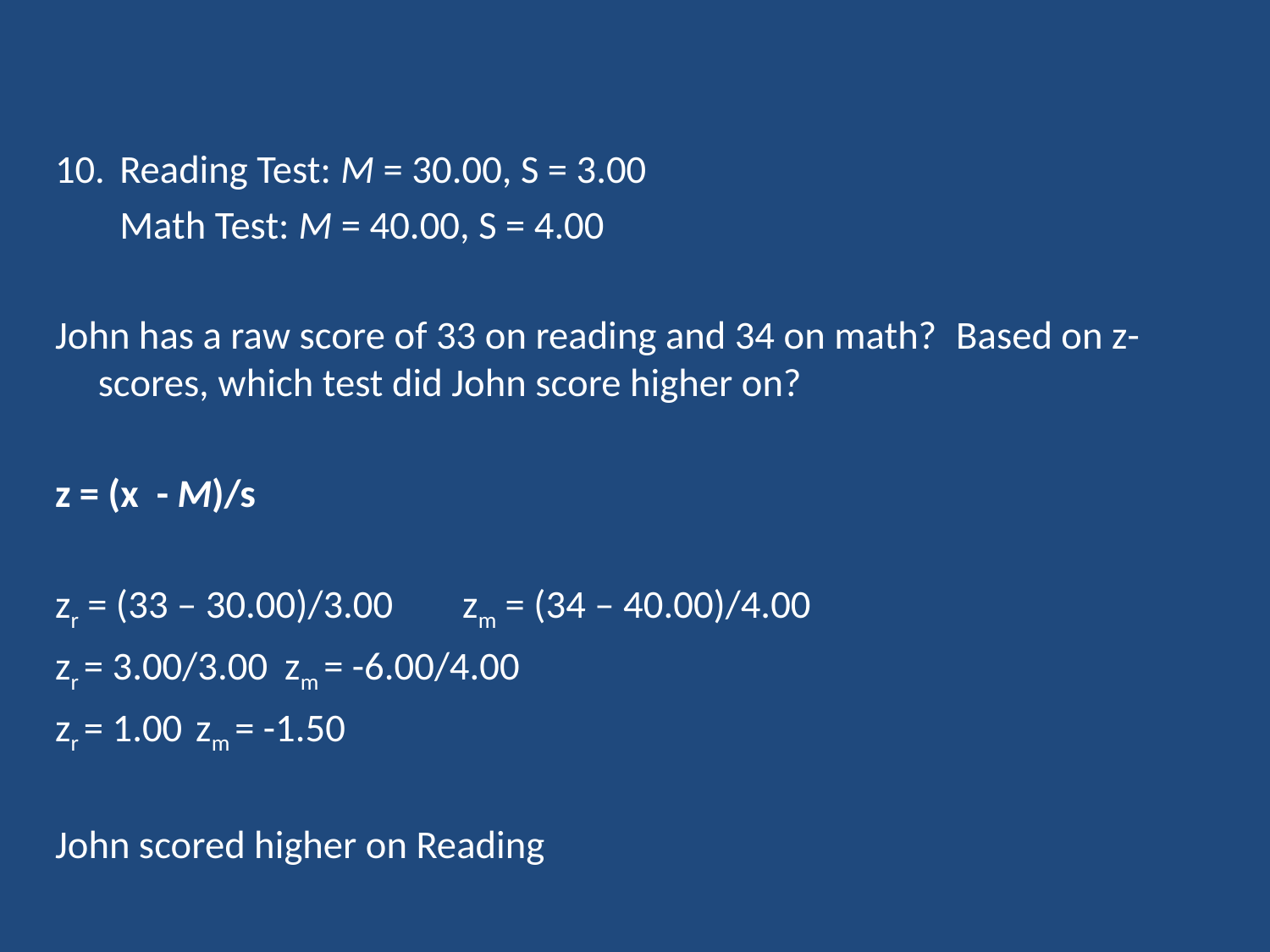

Reading Test: M = 30.00, S = 3.00
	Math Test: M = 40.00, S = 4.00

John has a raw score of 33 on reading and 34 on math?  Based on z-scores, which test did John score higher on?

z = (x  - M)/s

zr = (33 – 30.00)/3.00		 zm = (34 – 40.00)/4.00
zr = 3.00/3.00			 zm = -6.00/4.00
zr = 1.00			 zm = -1.50

John scored higher on Reading